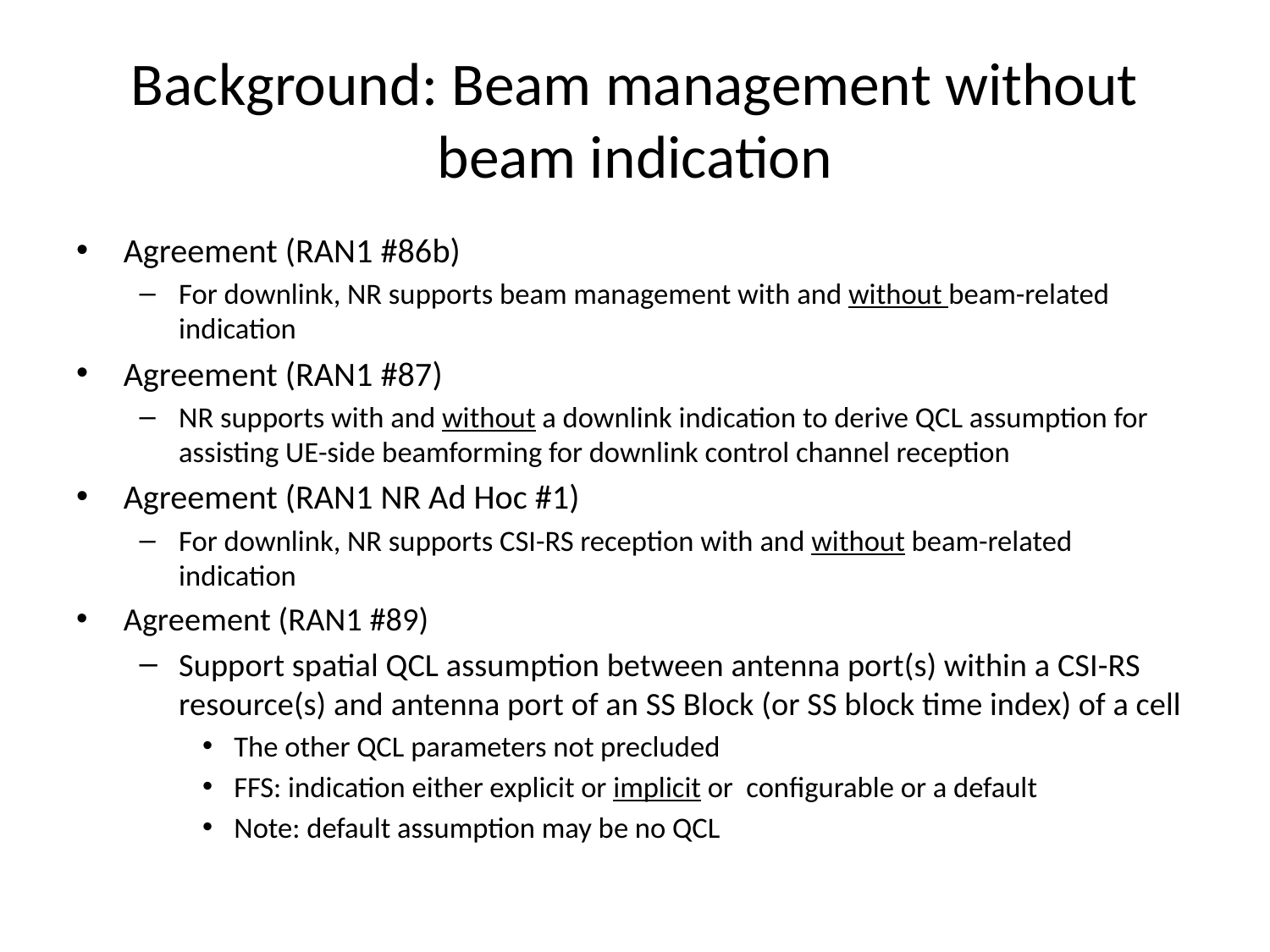

# Background: Beam management without beam indication
Agreement (RAN1 #86b)
For downlink, NR supports beam management with and without beam-related indication
Agreement (RAN1 #87)
NR supports with and without a downlink indication to derive QCL assumption for assisting UE-side beamforming for downlink control channel reception
Agreement (RAN1 NR Ad Hoc #1)
For downlink, NR supports CSI-RS reception with and without beam-related indication
Agreement (RAN1 #89)
Support spatial QCL assumption between antenna port(s) within a CSI-RS resource(s) and antenna port of an SS Block (or SS block time index) of a cell
The other QCL parameters not precluded
FFS: indication either explicit or implicit or  configurable or a default
Note: default assumption may be no QCL